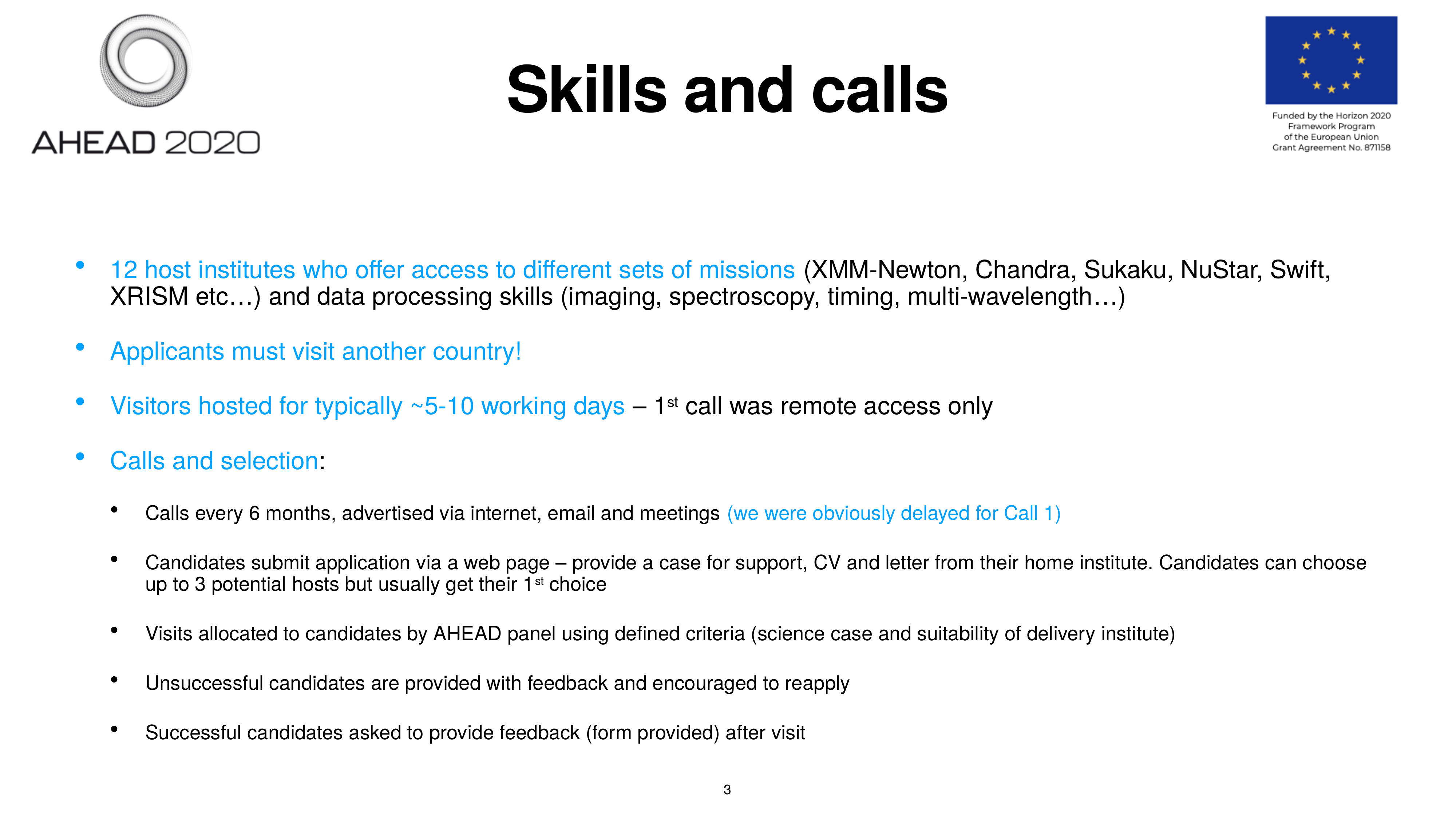

# Skills and calls
12 host institutes who offer access to different sets of missions (XMM-Newton, Chandra, Sukaku, NuStar, Swift, XRISM etc…) and data processing skills (imaging, spectroscopy, timing, multi-wavelength…)
Applicants must visit another country!
Visitors hosted for typically ~5-10 working days – 1st call was remote access only
Calls and selection:
Calls every 6 months, advertised via internet, email and meetings (we were obviously delayed for Call 1)
Candidates submit application via a web page – provide a case for support, CV and letter from their home institute. Candidates can choose up to 3 potential hosts but usually get their 1st choice
Visits allocated to candidates by AHEAD panel using defined criteria (science case and suitability of delivery institute)
Unsuccessful candidates are provided with feedback and encouraged to reapply
Successful candidates asked to provide feedback (form provided) after visit

3